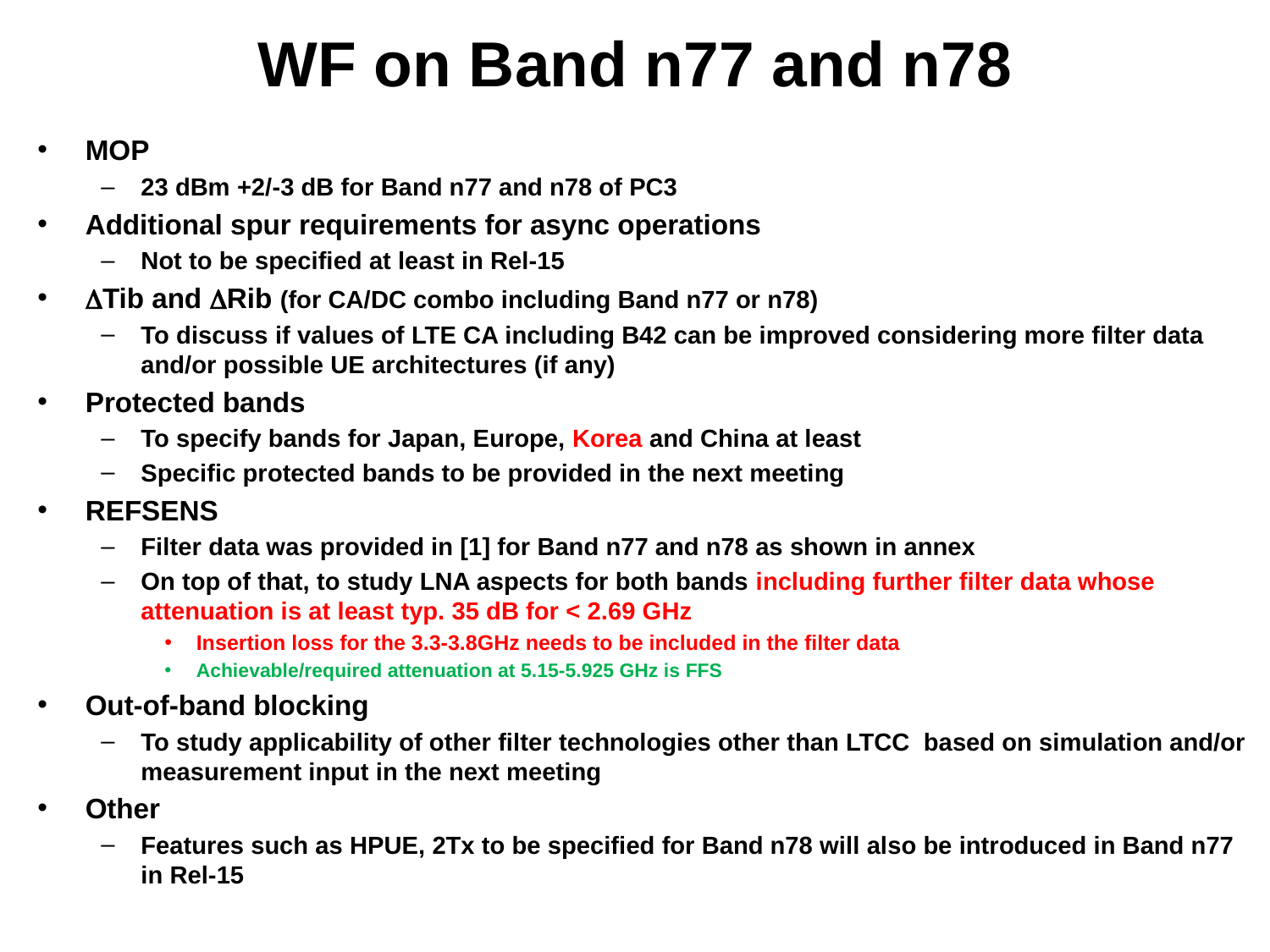

# WF on Band n77 and n78
MOP
23 dBm +2/-3 dB for Band n77 and n78 of PC3
Additional spur requirements for async operations
Not to be specified at least in Rel-15
ΔTib and ΔRib (for CA/DC combo including Band n77 or n78)
To discuss if values of LTE CA including B42 can be improved considering more filter data and/or possible UE architectures (if any)
Protected bands
To specify bands for Japan, Europe, Korea and China at least
Specific protected bands to be provided in the next meeting
REFSENS
Filter data was provided in [1] for Band n77 and n78 as shown in annex
On top of that, to study LNA aspects for both bands including further filter data whose attenuation is at least typ. 35 dB for < 2.69 GHz
Insertion loss for the 3.3-3.8GHz needs to be included in the filter data
Achievable/required attenuation at 5.15-5.925 GHz is FFS
Out-of-band blocking
To study applicability of other filter technologies other than LTCC  based on simulation and/or measurement input in the next meeting
Other
Features such as HPUE, 2Tx to be specified for Band n78 will also be introduced in Band n77 in Rel-15